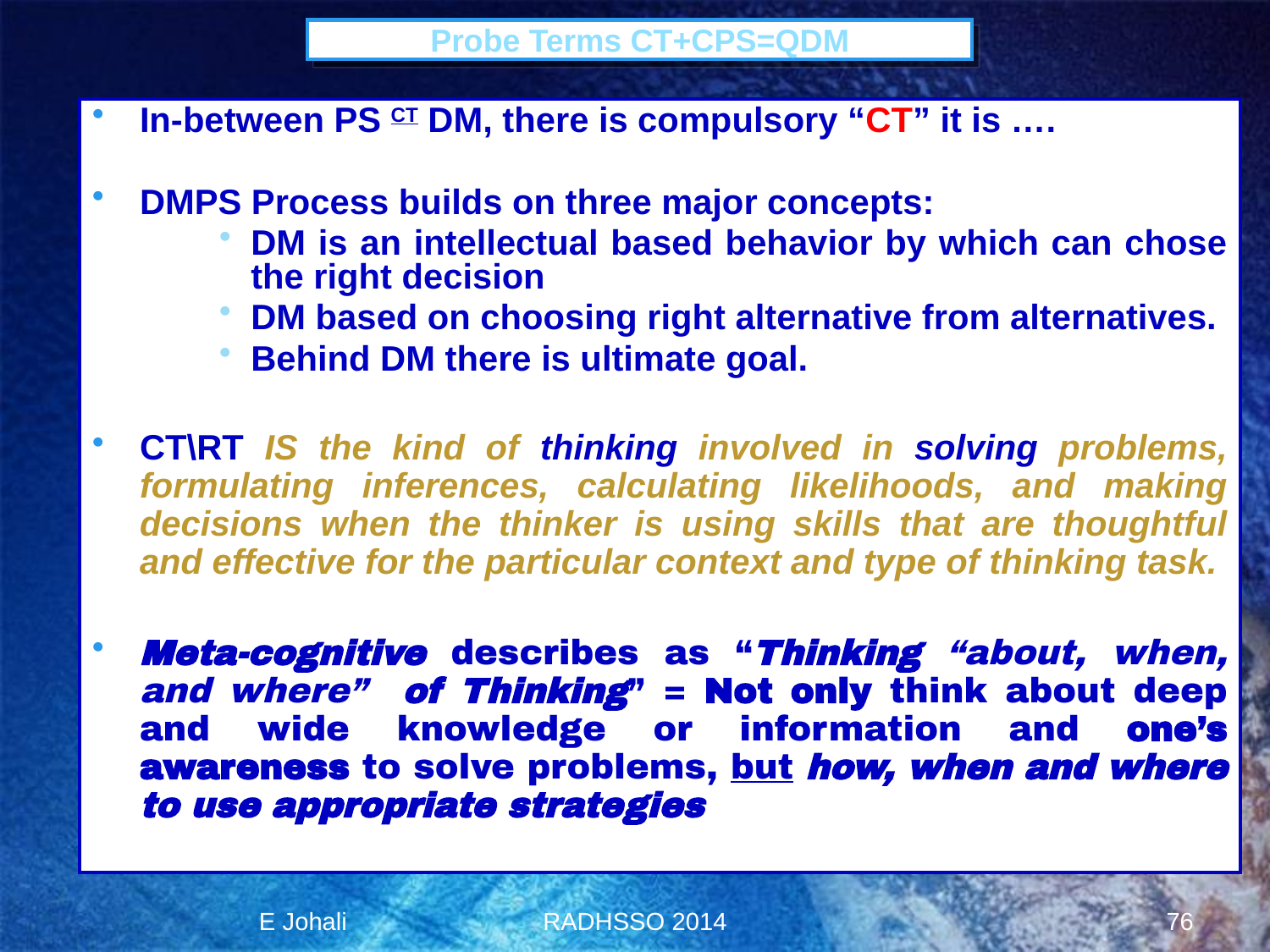

# Probe Terms CT+CPS=QDM
In-between PS CT DM, there is compulsory “CT” it is ….

DMPS Process builds on three major concepts:
DM is an intellectual based behavior by which can chose the right decision
DM based on choosing right alternative from alternatives.
Behind DM there is ultimate goal.

CT\RT IS the kind of thinking involved in solving problems, formulating inferences, calculating likelihoods, and making decisions when the thinker is using skills that are thoughtful and effective for the particular context and type of thinking task.

Meta-cognitive describes as “Thinking “about, when, and where”  of Thinking” = Not only think about deep and wide knowledge or information and one’s awareness to solve problems, but how, when and where to use appropriate strategies

E Johali
RADHSSO 2014
76